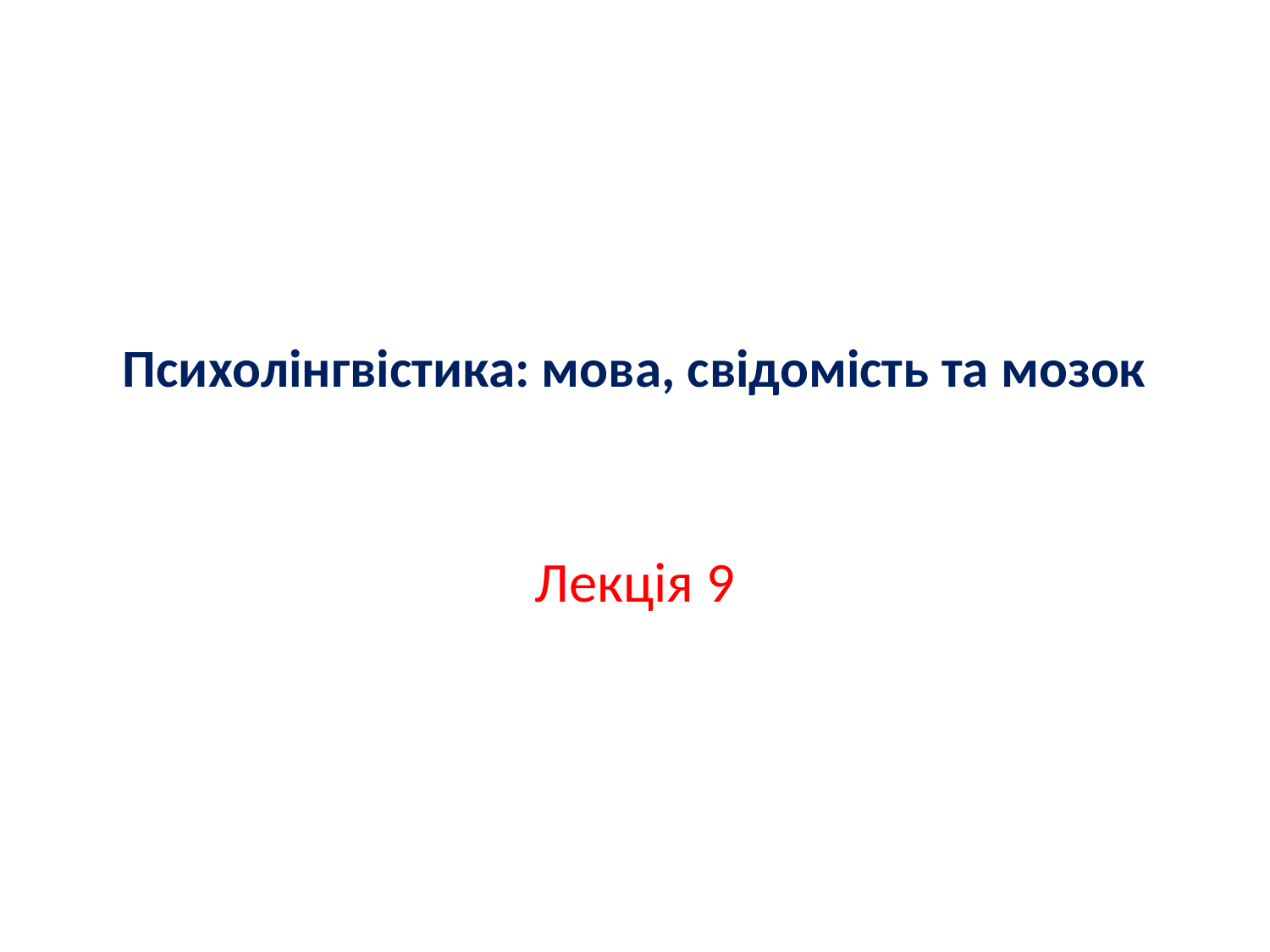

# Психолінгвістика: мова, свідомість та мозок
Лекція 9